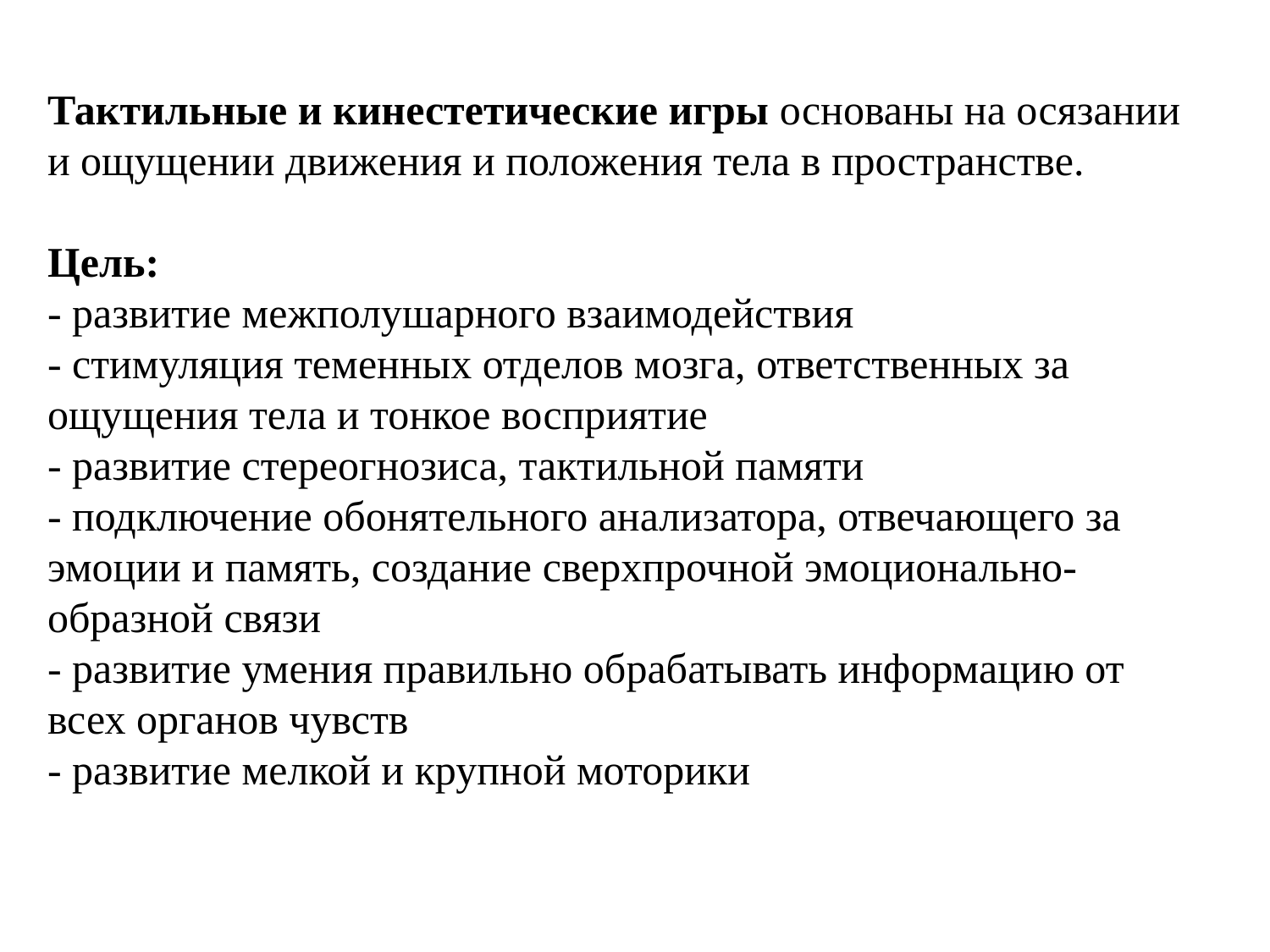

Тактильные и кинестетические игры основаны на осязании и ощущении движения и положения тела в пространстве.

Цель:
- развитие межполушарного взаимодействия
- стимуляция теменных отделов мозга, ответственных за ощущения тела и тонкое восприятие
- развитие стереогнозиса, тактильной памяти
- подключение обонятельного анализатора, отвечающего за эмоции и память, создание сверхпрочной эмоционально-образной связи
- развитие умения правильно обрабатывать информацию от всех органов чувств
- развитие мелкой и крупной моторики